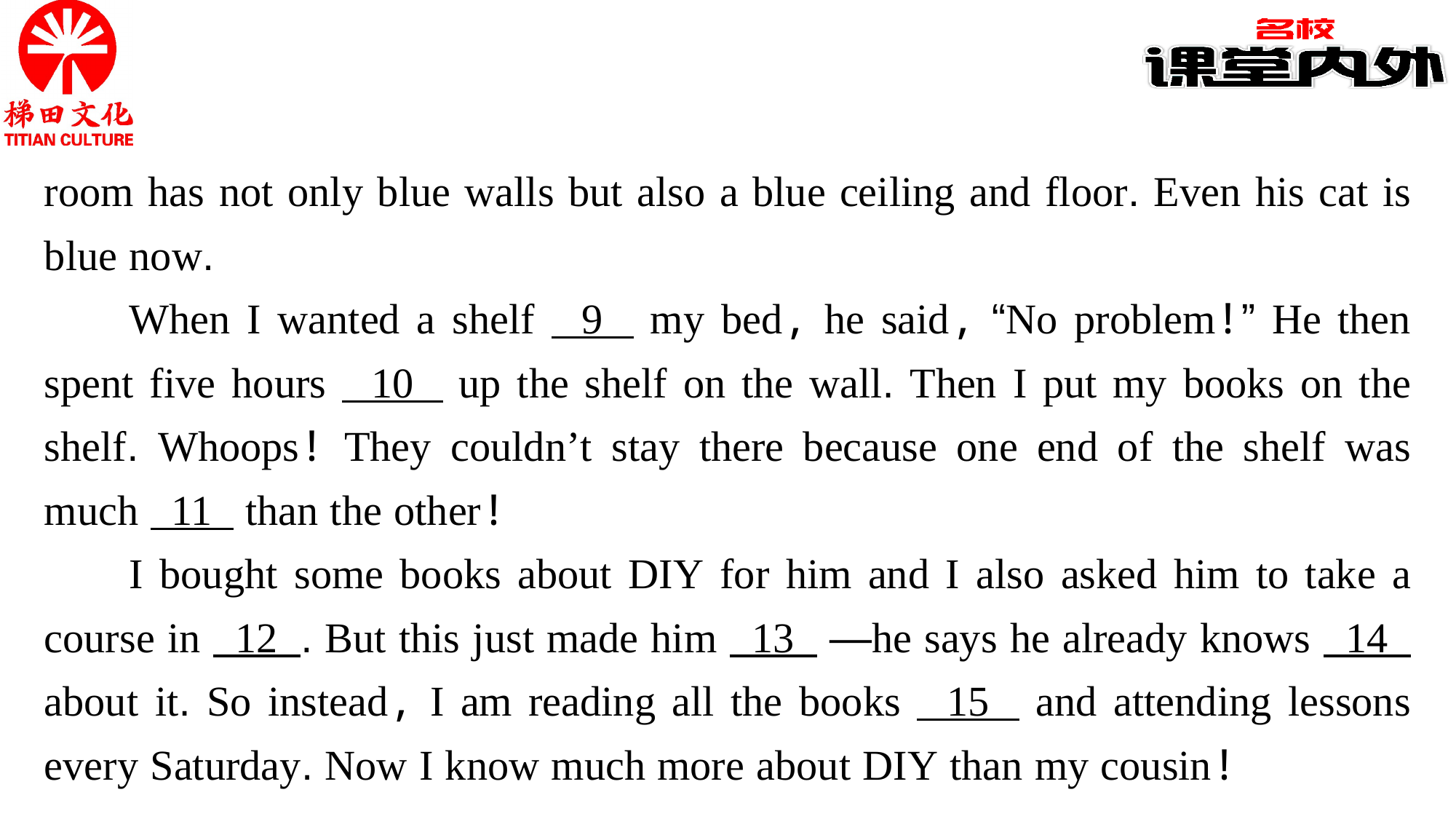

room has not only blue walls but also a blue ceiling and floor. Even his cat is blue now.
When I wanted a shelf   9   my bed, he said, “No problem!” He then spent five hours   10   up the shelf on the wall. Then I put my books on the shelf. Whoops! They couldn’t stay there because one end of the shelf was much   11   than the other!
I bought some books about DIY for him and I also asked him to take a course in   12  . But this just made him   13   —he says he already knows   14   about it. So instead, I am reading all the books   15   and attending lessons every Saturday. Now I know much more about DIY than my cousin!